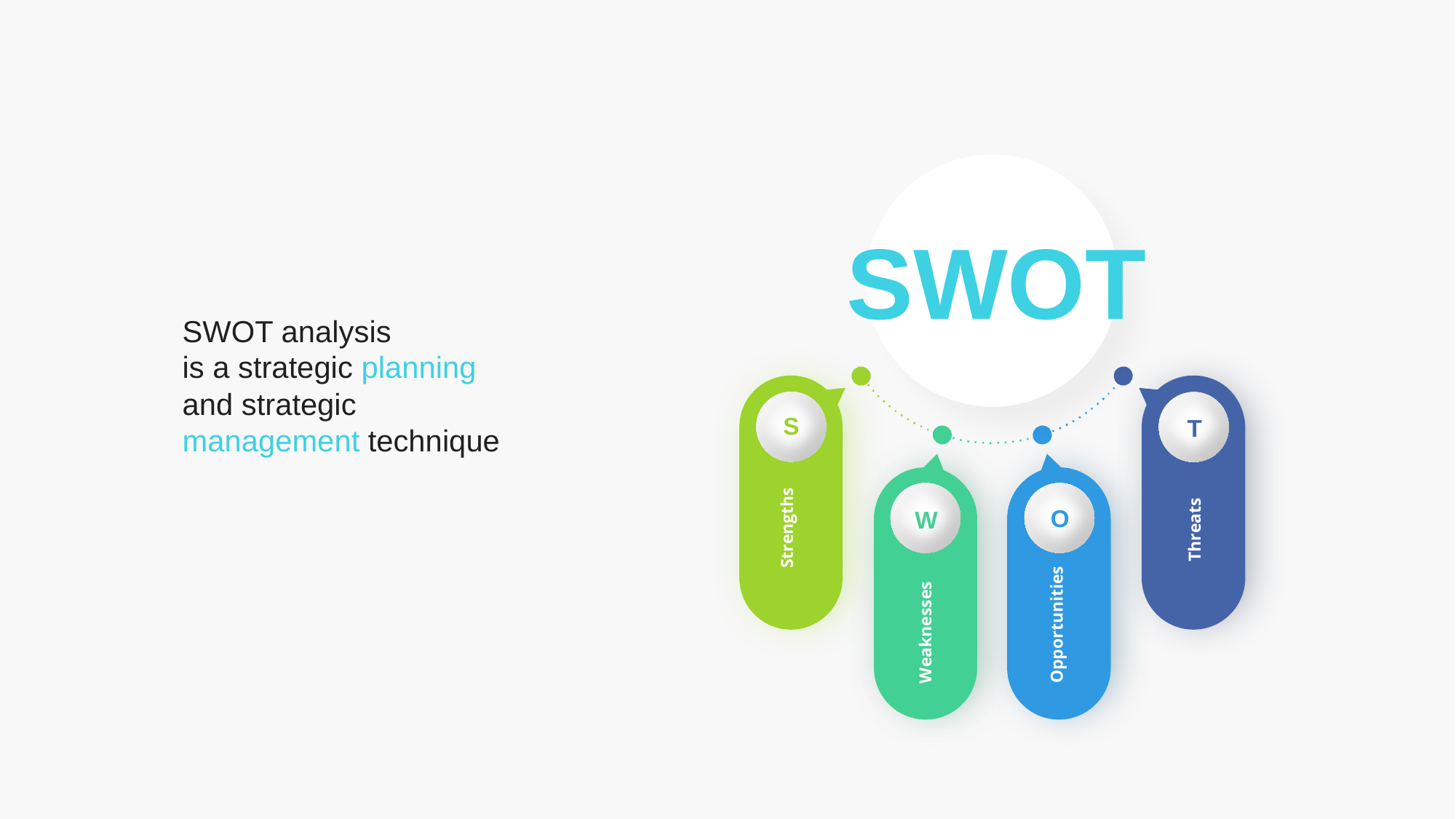

SWOT
SWOT analysis
is a strategic planning
and strategic
management technique

S
T

O
W
Strengths
Threats
Opportunities
Weaknesses